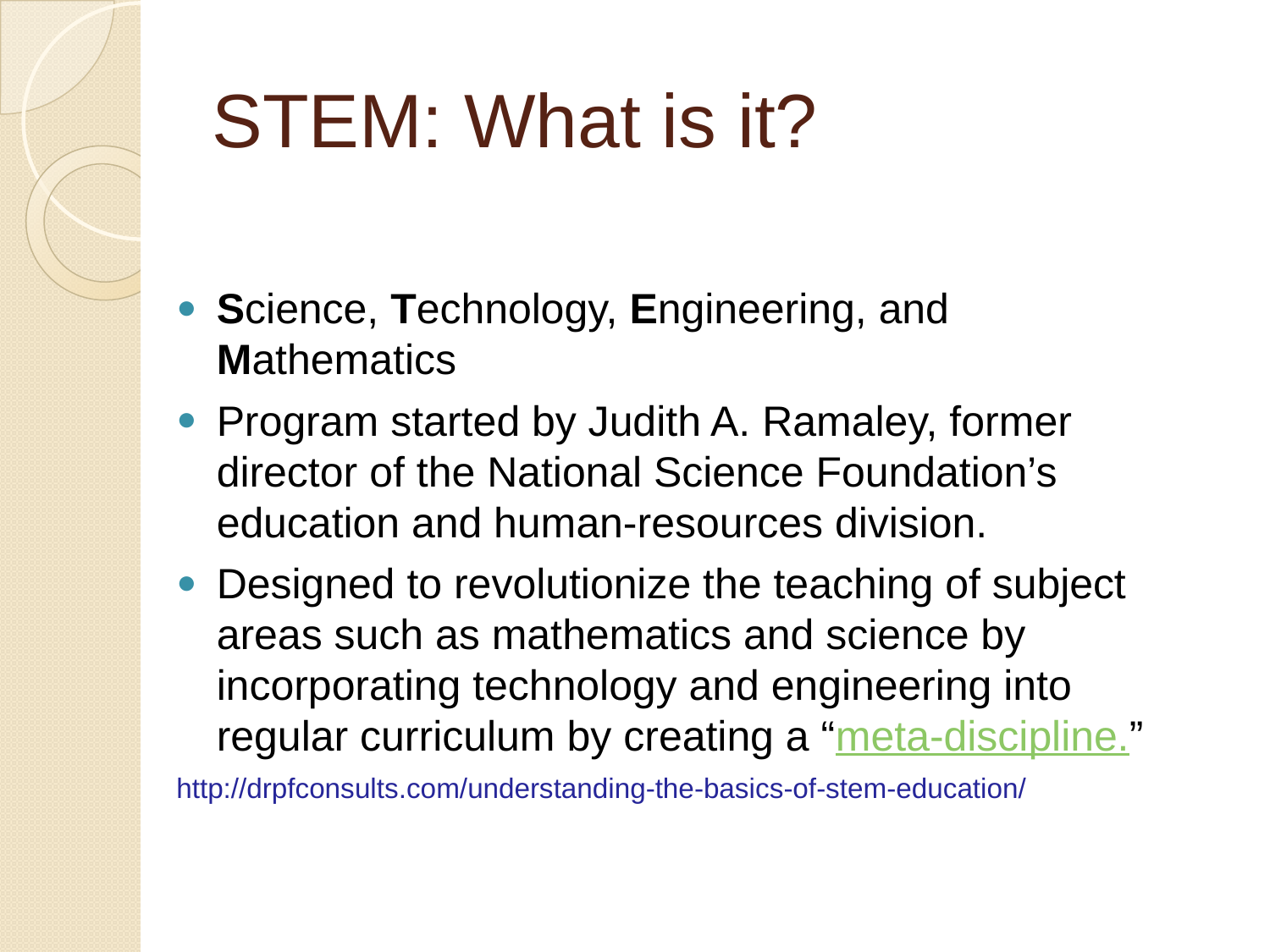

# STEM: What is it?
Science, Technology, Engineering, and Mathematics
Program started by Judith A. Ramaley, former director of the National Science Foundation’s education and human-resources division.
Designed to revolutionize the teaching of subject areas such as mathematics and science by incorporating technology and engineering into regular curriculum by creating a “meta-discipline.”
http://drpfconsults.com/understanding-the-basics-of-stem-education/